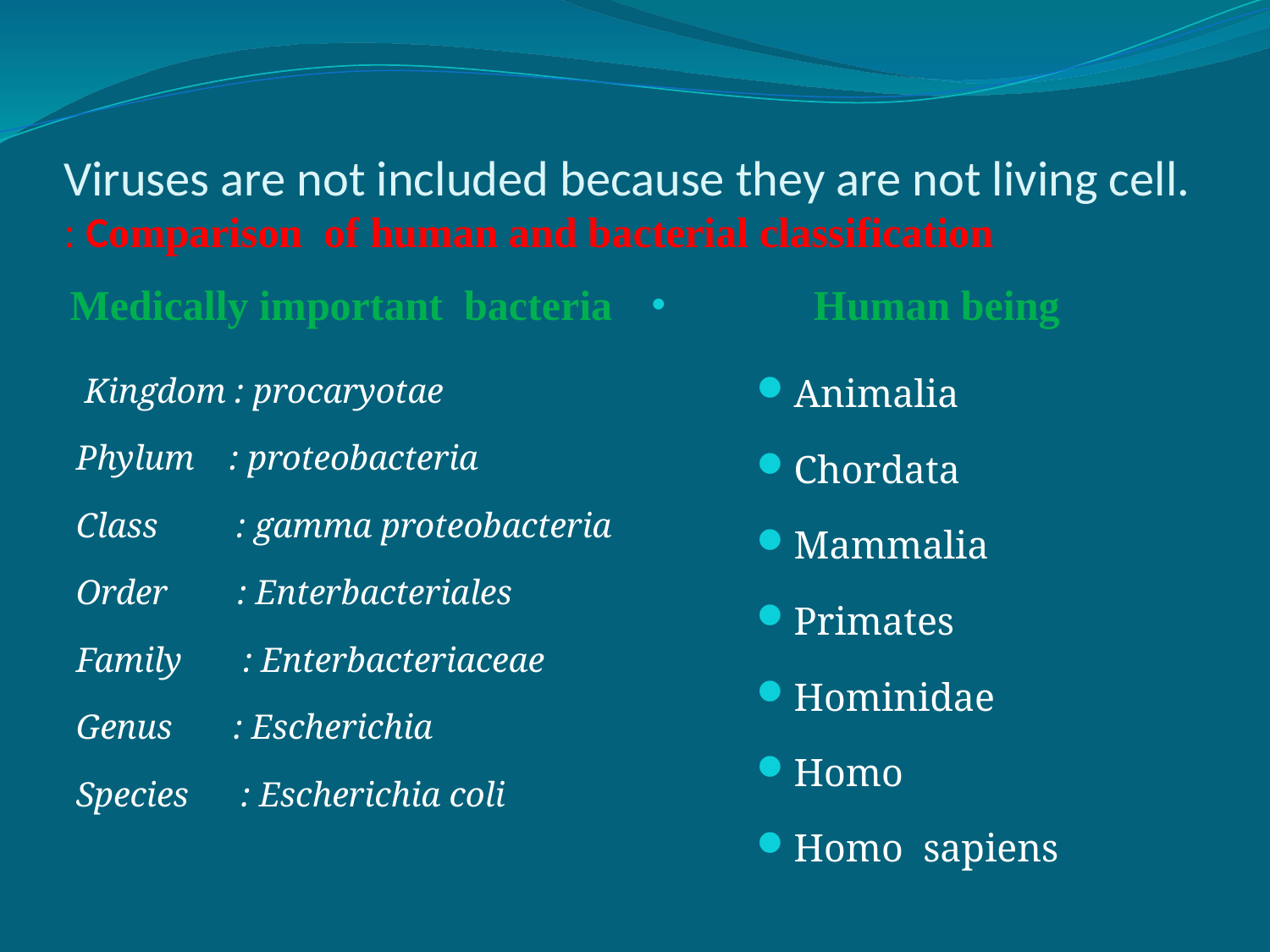

# Viruses are not included because they are not living cell. Comparison  of human and bacterial classification :
Medically important  bacteria
              Human being
Animalia
Chordata
Mammalia
Primates
Hominidae
Homo
Homo  sapiens

 Kingdom : procaryotae
Phylum    : proteobacteria
Class         : gamma proteobacteria
Order        : Enterbacteriales
Family       : Enterbacteriaceae
Genus       : Escherichia
Species      : Escherichia coli